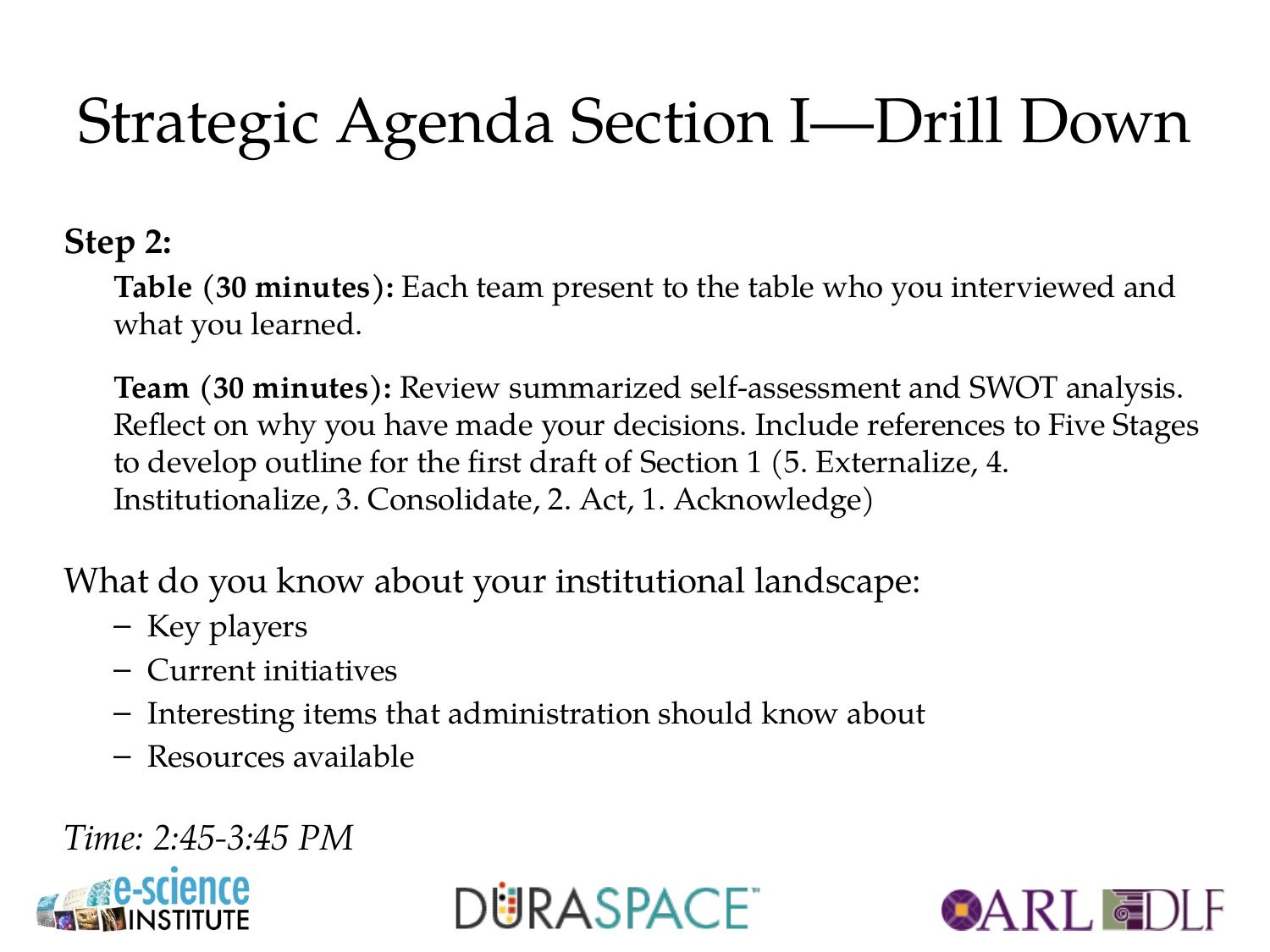

# Strategic Agenda Section I—Drill Down
Step 2:
Table (30 minutes): Each team present to the table who you interviewed and what you learned.

Team (30 minutes): Review summarized self-assessment and SWOT analysis. Reflect on why you have made your decisions. Include references to Five Stages to develop outline for the first draft of Section 1 (5. Externalize, 4. Institutionalize, 3. Consolidate, 2. Act, 1. Acknowledge)

What do you know about your institutional landscape:
Key players
Current initiatives
Interesting items that administration should know about
Resources available

Time: 2:45-3:45 PM